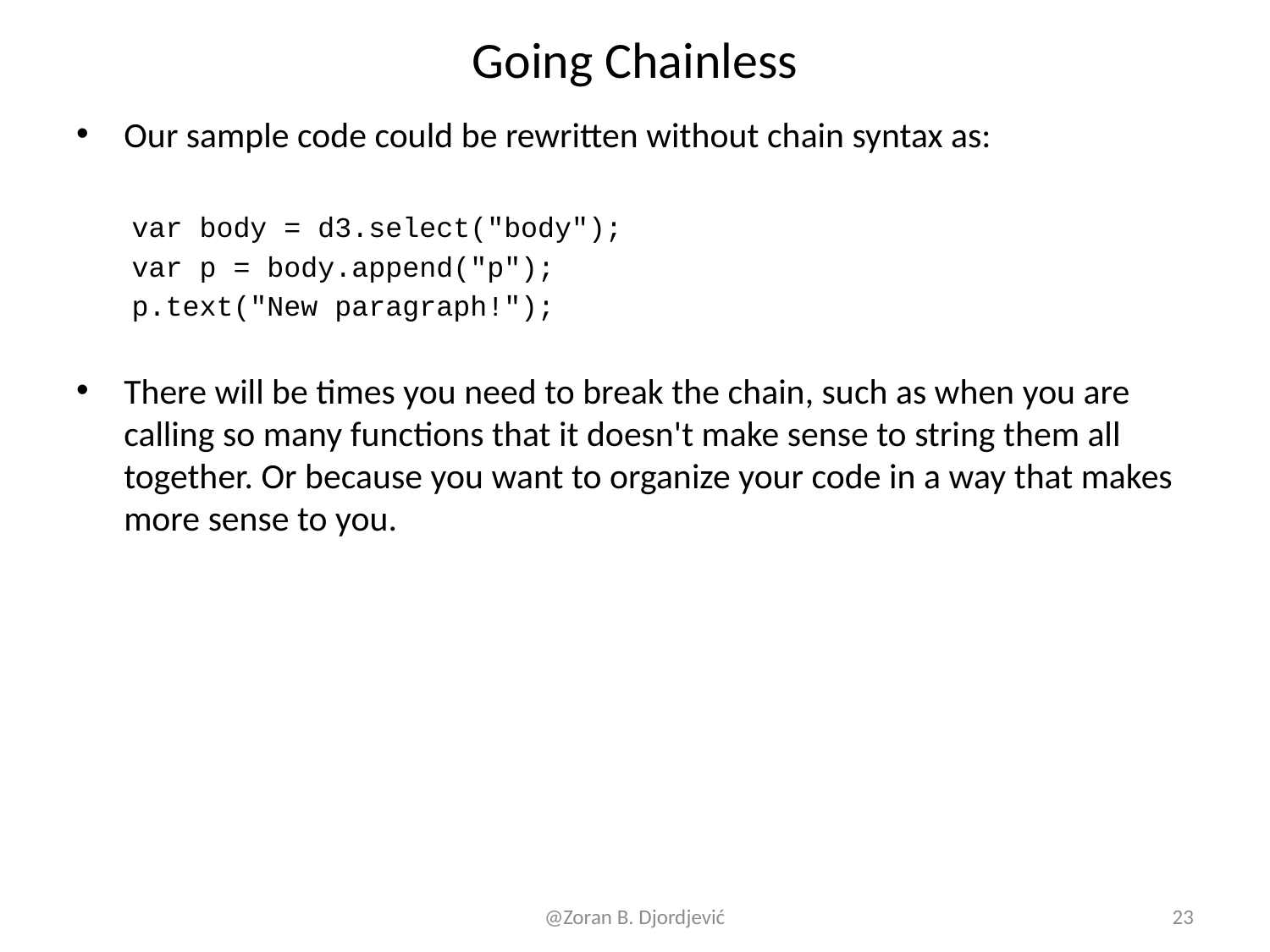

# Going Chainless
Our sample code could be rewritten without chain syntax as:

var body = d3.select("body");
var p = body.append("p");
p.text("New paragraph!");

There will be times you need to break the chain, such as when you are calling so many functions that it doesn't make sense to string them all together. Or because you want to organize your code in a way that makes more sense to you.

@Zoran B. Djordjević
23